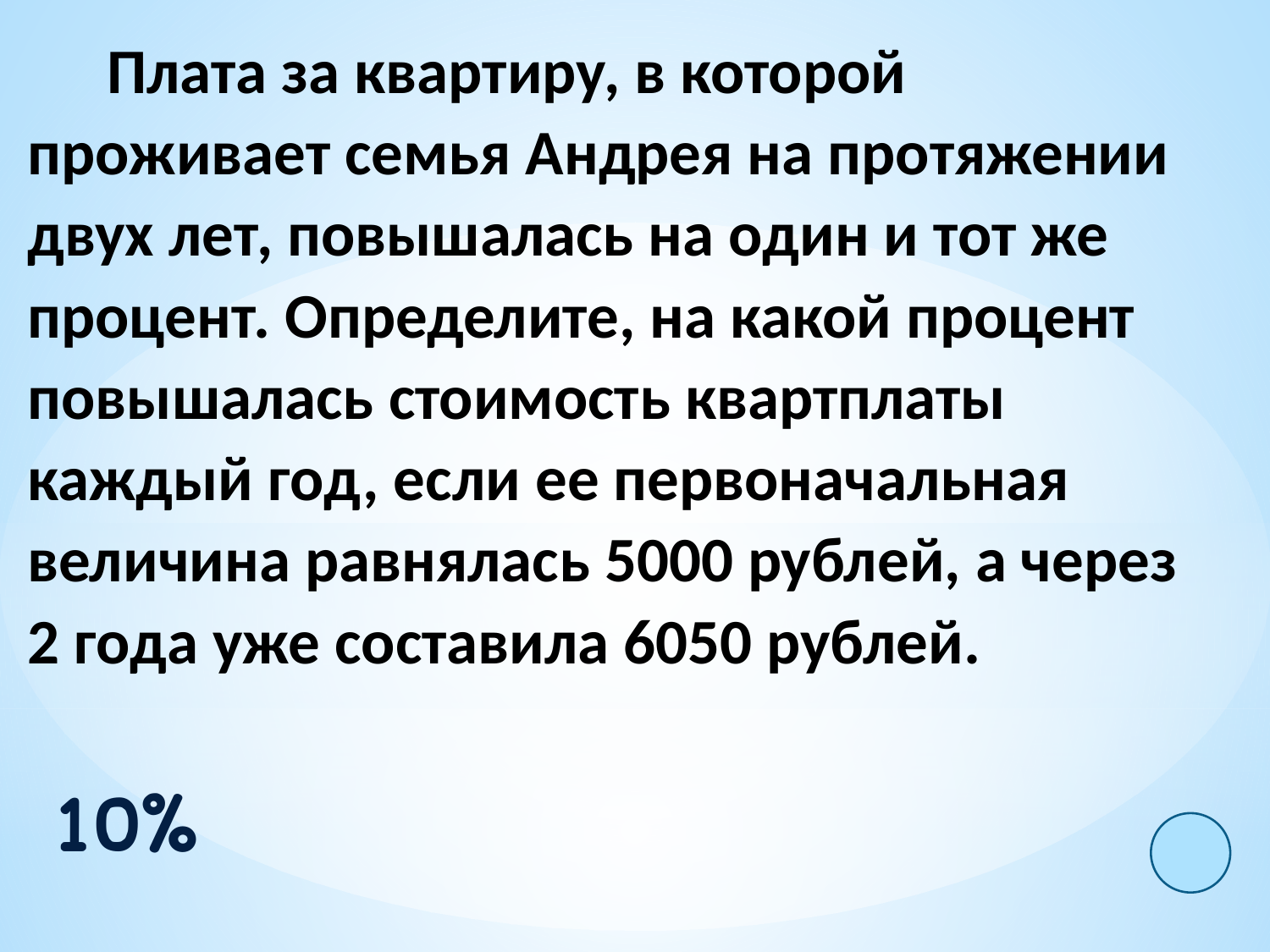

Плата за квартиру, в которой проживает семья Андрея на протяжении двух лет, повышалась на один и тот же процент. Определите, на какой процент повышалась стоимость квартплаты каждый год, если ее первоначальная величина равнялась 5000 рублей, а через 2 года уже составила 6050 рублей.
10%